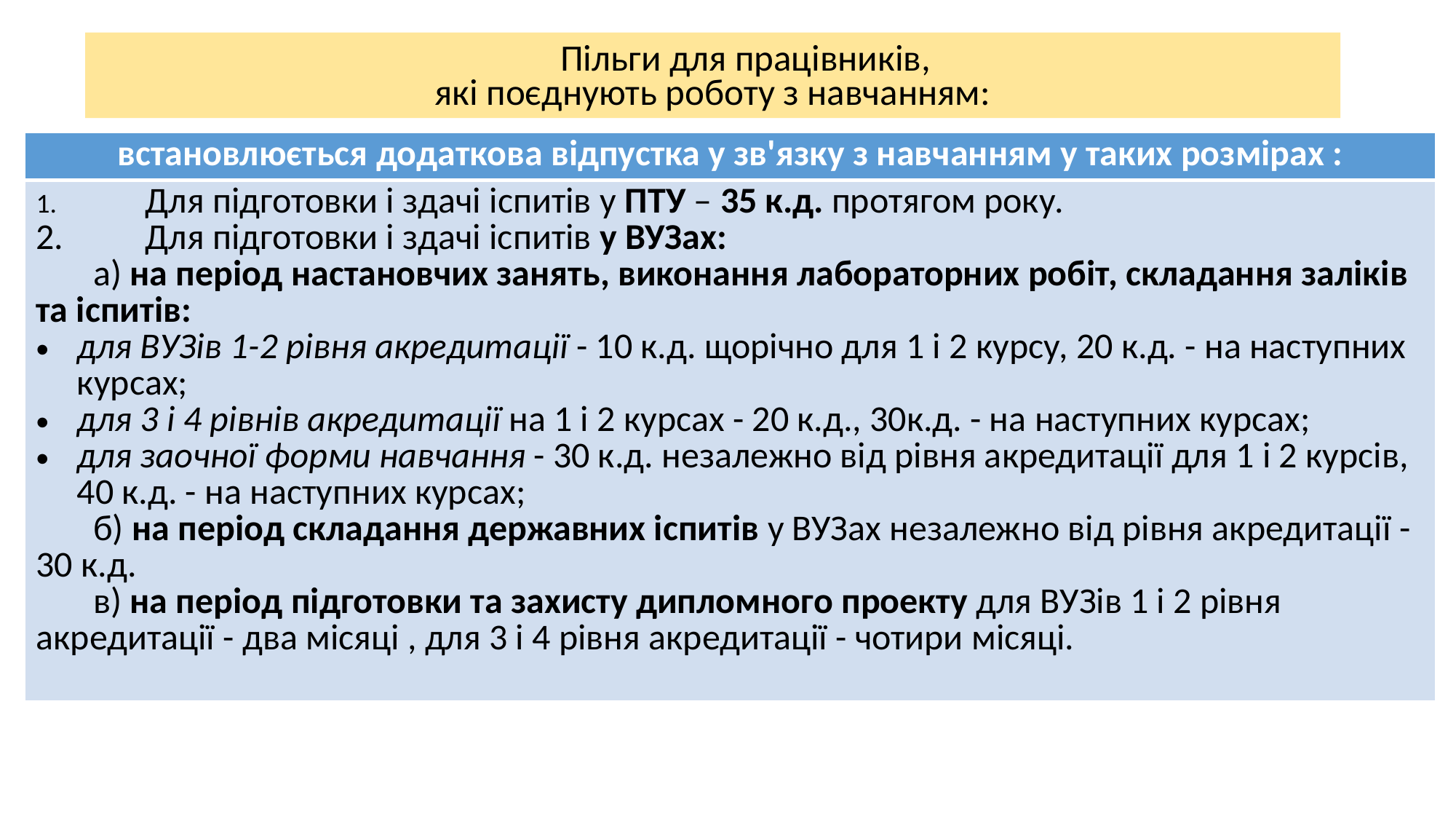

# Пільги для працівників, які поєднують роботу з навчанням:
| встановлюється додаткова відпустка у зв'язку з навчанням у таких розмірах : |
| --- |
| 1. Для підготовки і здачі іспитів у ПТУ – 35 к.д. протягом року. 2. Для підготовки і здачі іспитів у ВУЗах: а) на період настановчих занять, виконання лабораторних робіт, складання заліків та іспитів: для ВУЗів 1-2 рівня акредитації - 10 к.д. щорічно для 1 і 2 курсу, 20 к.д. - на наступних курсах; для 3 і 4 рівнів акредитації на 1 і 2 курсах - 20 к.д., 30к.д. - на наступних курсах; для заочної форми навчання - 30 к.д. незалежно від рівня акредитації для 1 і 2 курсів, 40 к.д. - на наступних курсах; б) на період складання державних іспитів у ВУЗах незалежно від рівня акредитації - 30 к.д. в) на період підготовки та захисту дипломного проекту для ВУЗів 1 і 2 рівня акредитації - два місяці , для 3 і 4 рівня акредитації - чотири місяці. |